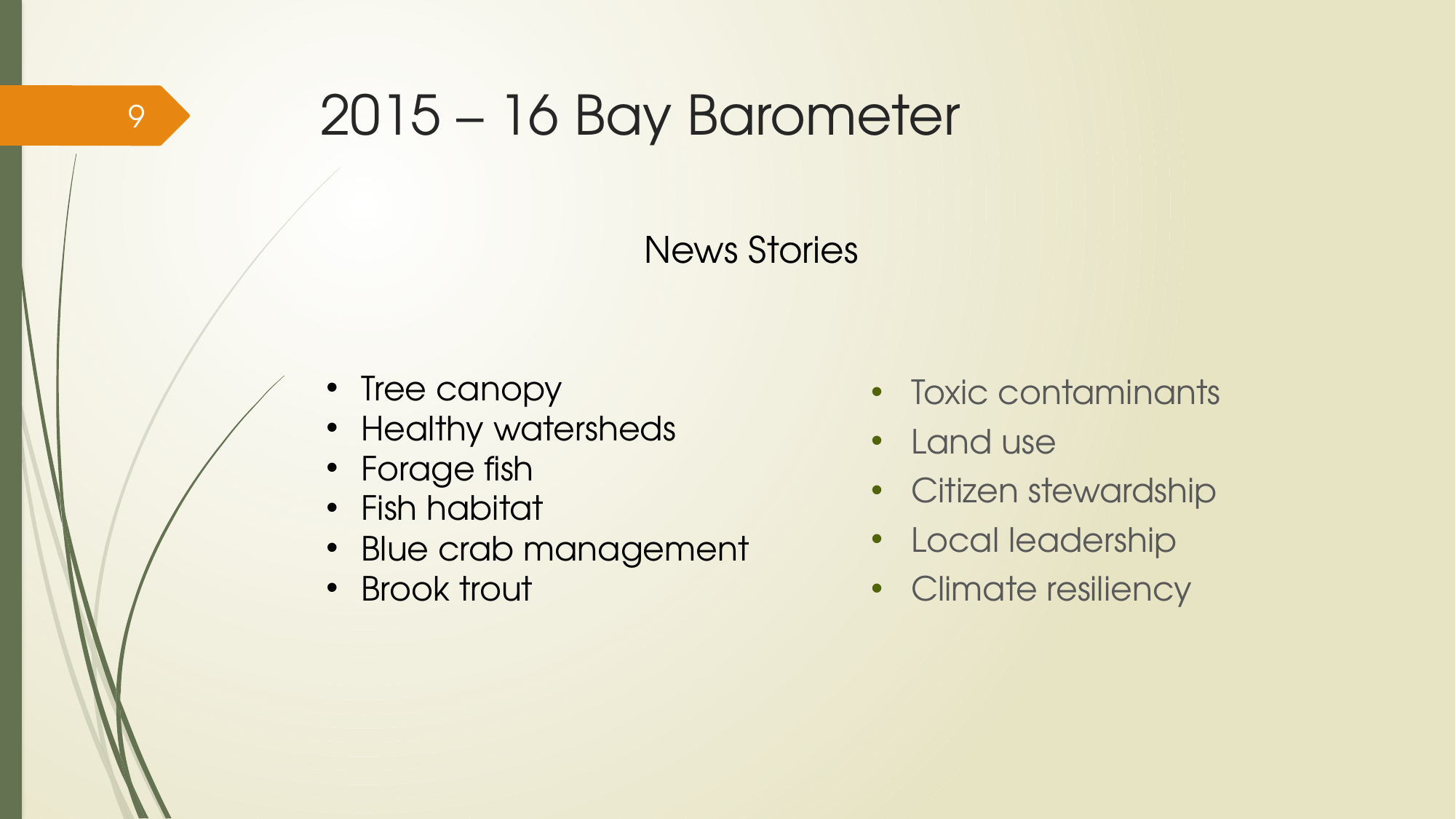

# 2015 – 16 Bay Barometer
9
News Stories

 Tree canopy
 Healthy watersheds
 Forage fish
 Fish habitat
 Blue crab management
 Brook trout
Toxic contaminants
Land use
Citizen stewardship
Local leadership
Climate resiliency